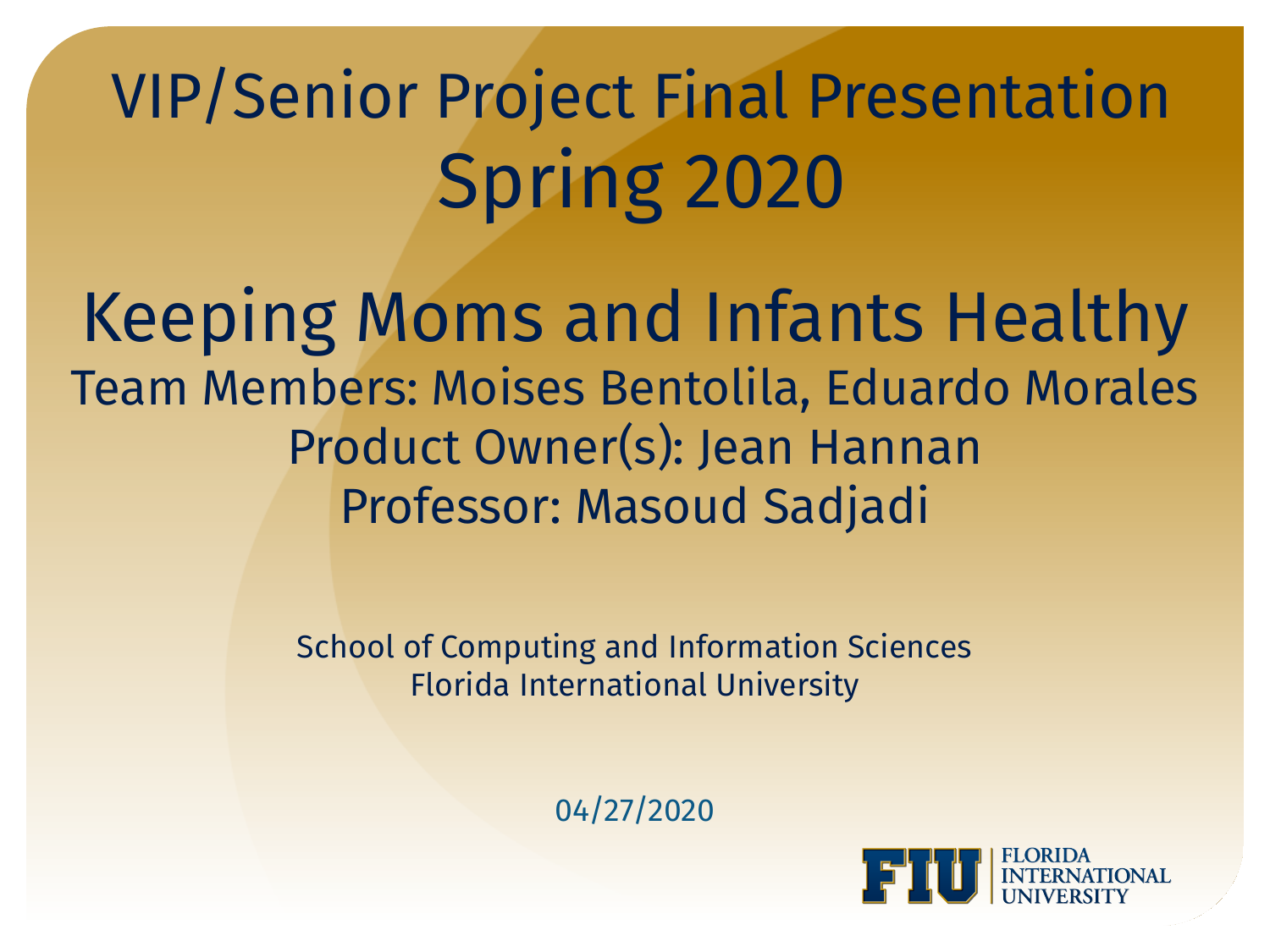

VIP/Senior Project Final Presentation
Spring 2020

# Keeping Moms and Infants Healthy Team Members: Moises Bentolila, Eduardo Morales Product Owner(s): Jean Hannan Professor: Masoud Sadjadi School of Computing and Information Sciences Florida International University
04/27/2020